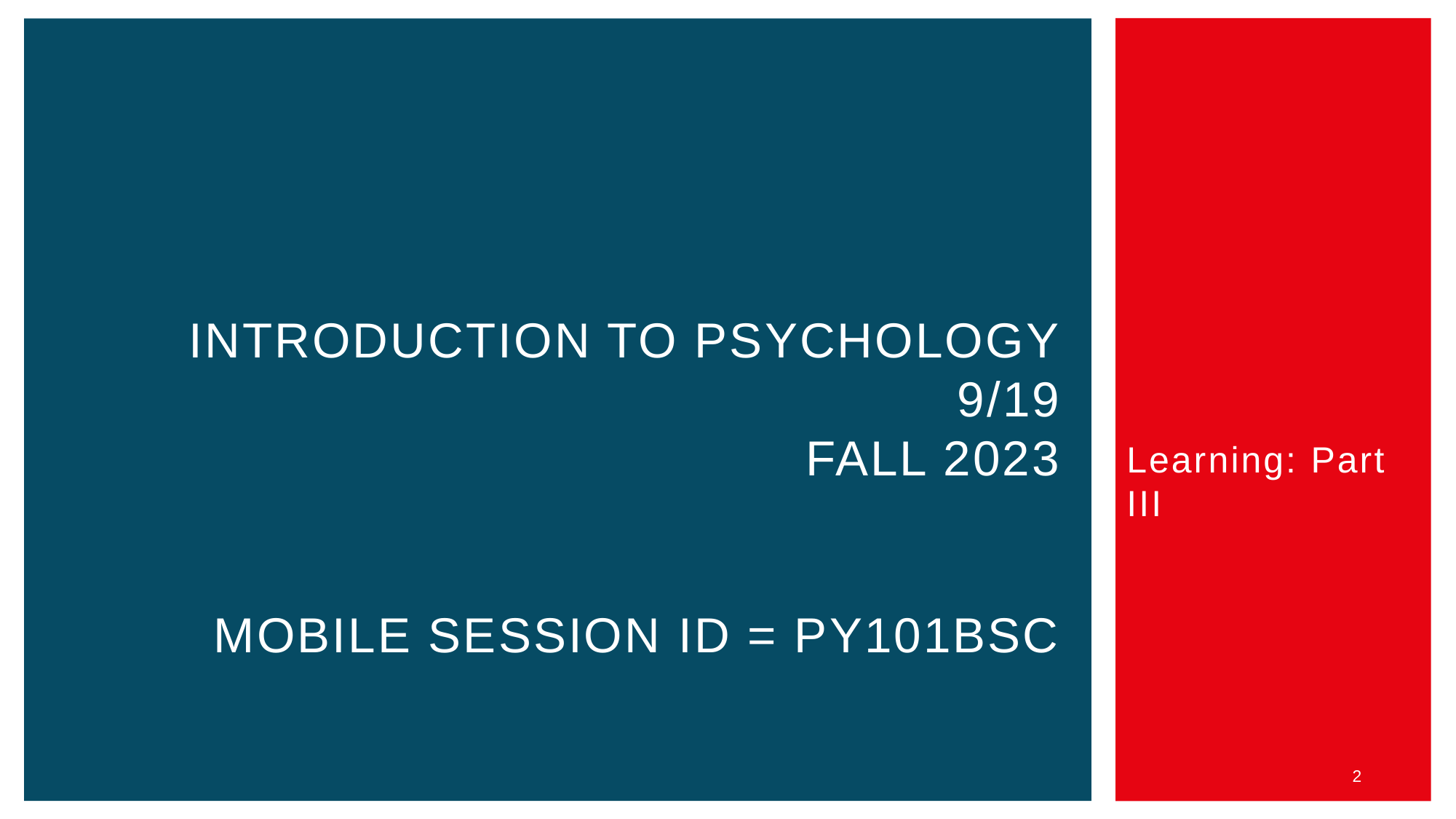

# Introduction to Psychology 9/19 Fall 2023 Mobile session id = py101BSC
Learning: Part III
2